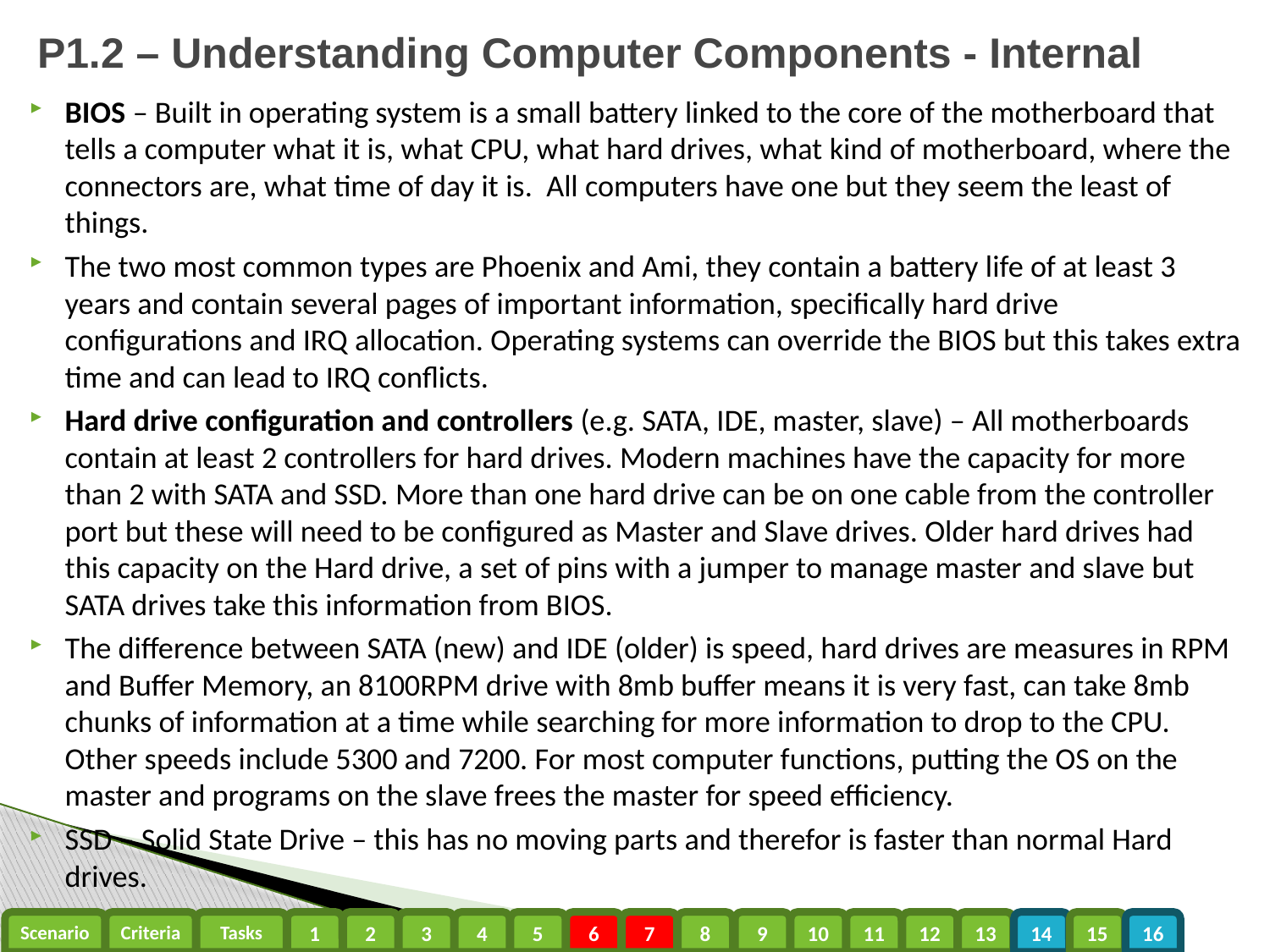

# P1.2 – Understanding Computer Components - Internal
BIOS – Built in operating system is a small battery linked to the core of the motherboard that tells a computer what it is, what CPU, what hard drives, what kind of motherboard, where the connectors are, what time of day it is.  All computers have one but they seem the least of things.
The two most common types are Phoenix and Ami, they contain a battery life of at least 3 years and contain several pages of important information, specifically hard drive configurations and IRQ allocation. Operating systems can override the BIOS but this takes extra time and can lead to IRQ conflicts.
Hard drive configuration and controllers (e.g. SATA, IDE, master, slave) – All motherboards contain at least 2 controllers for hard drives. Modern machines have the capacity for more than 2 with SATA and SSD. More than one hard drive can be on one cable from the controller port but these will need to be configured as Master and Slave drives. Older hard drives had this capacity on the Hard drive, a set of pins with a jumper to manage master and slave but SATA drives take this information from BIOS.
The difference between SATA (new) and IDE (older) is speed, hard drives are measures in RPM and Buffer Memory, an 8100RPM drive with 8mb buffer means it is very fast, can take 8mb chunks of information at a time while searching for more information to drop to the CPU. Other speeds include 5300 and 7200. For most computer functions, putting the OS on the master and programs on the slave frees the master for speed efficiency.
SSD – Solid State Drive – this has no moving parts and therefor is faster than normal Hard drives.